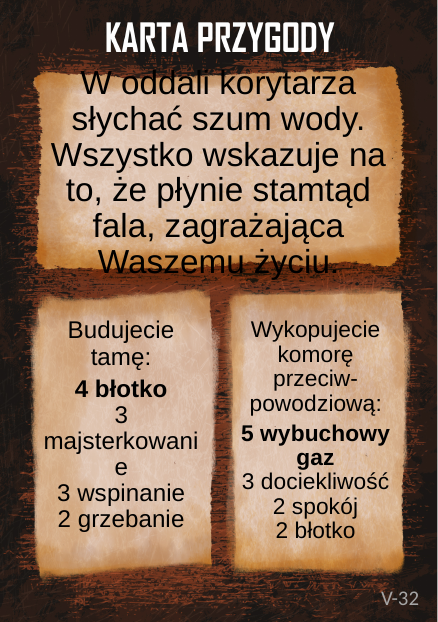

# W oddali korytarza słychać szum wody. Wszystko wskazuje na to, że płynie stamtąd fala, zagrażająca Waszemu życiu.
Budujecie tamę:
4 błotko
3 majsterkowanie
3 wspinanie
2 grzebanie
Wykopujecie komorę przeciw-powodziową:
5 wybuchowy gaz
3 dociekliwość
2 spokój
2 błotko
V-32